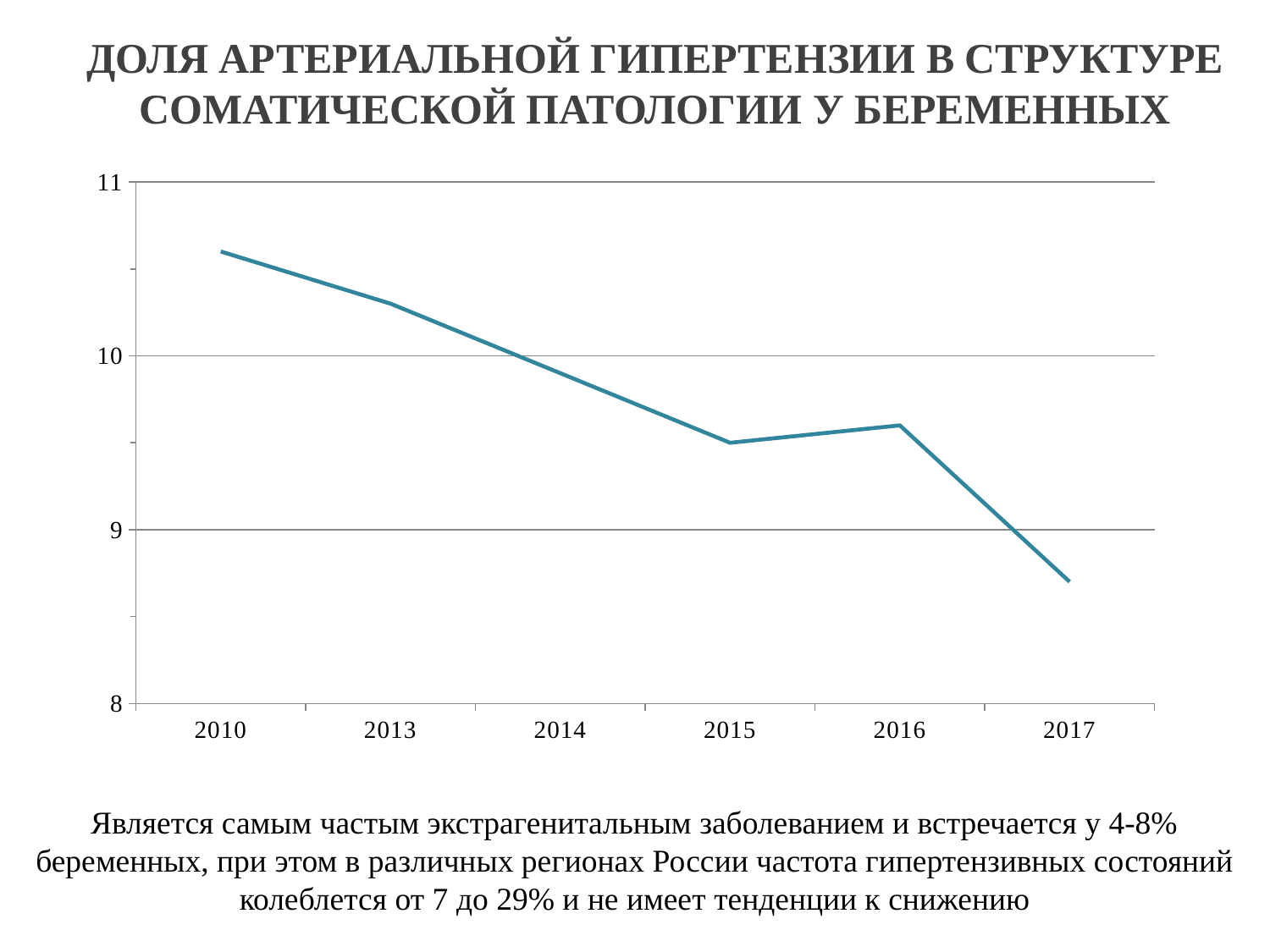

Доля артериальной гипертензии в структуре соматической патологии у беременных

### Chart

| Category |  |
|---|---|
| 2010 | 10.6 |
| 2013 | 10.3 |
| 2014 | 9.9 |
| 2015 | 9.5 |
| 2016 | 9.6 |
| 2017 | 8.700000000000001 |
Является самым частым экстрагенитальным заболеванием и встречается у 4-8% беременных, при этом в различных регионах России частота гипертензивных состояний колеблется от 7 до 29% и не имеет тенденции к снижению